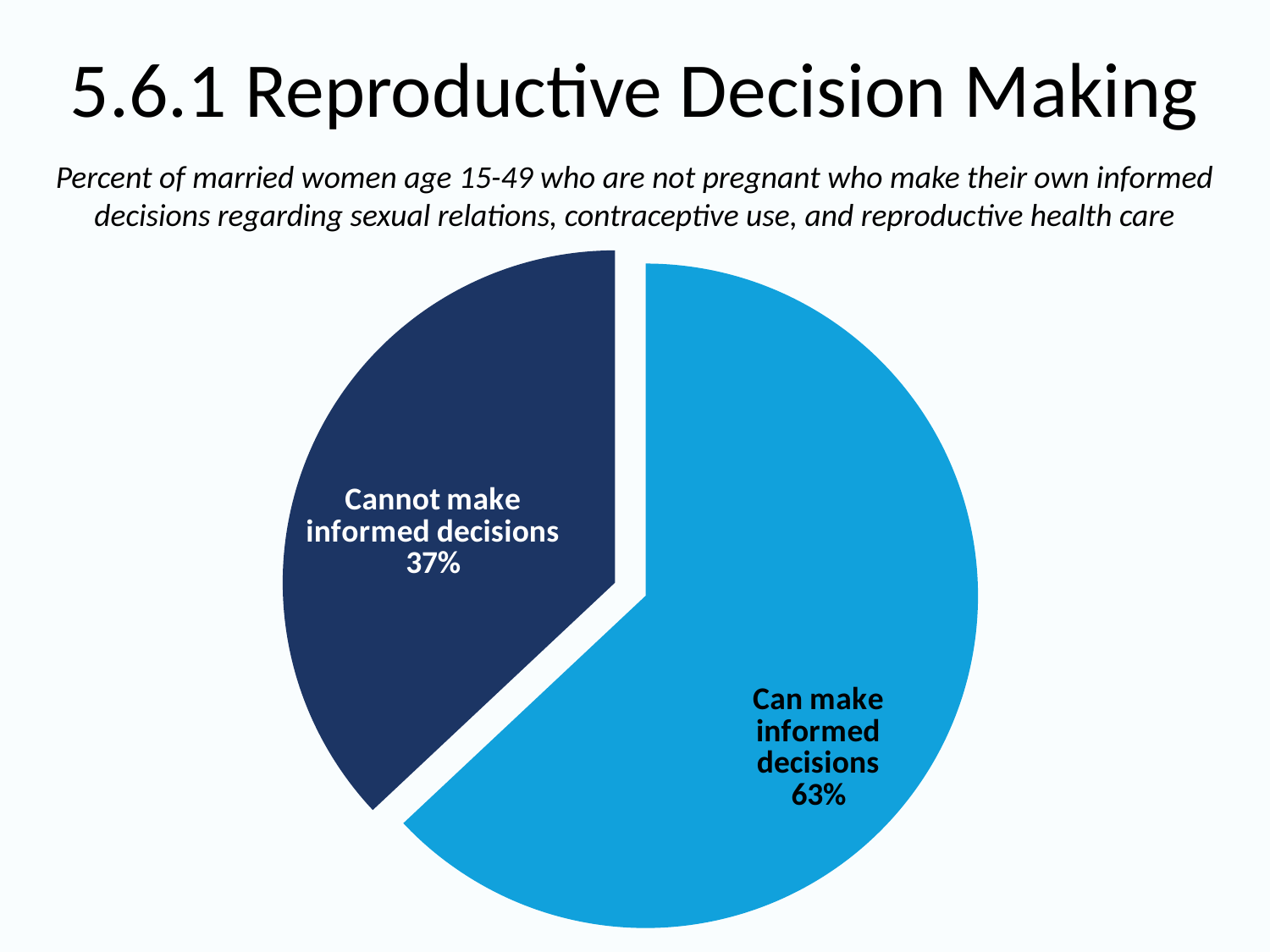

# 5.6.1 Reproductive Decision Making
Percent of married women age 15-49 who are not pregnant who make their own informed decisions regarding sexual relations, contraceptive use, and reproductive health care

### Chart

| Category | Women |
|---|---|
| Can make informed decisions | 63.0 |
| Cannot make informed decisions | 37.0 |